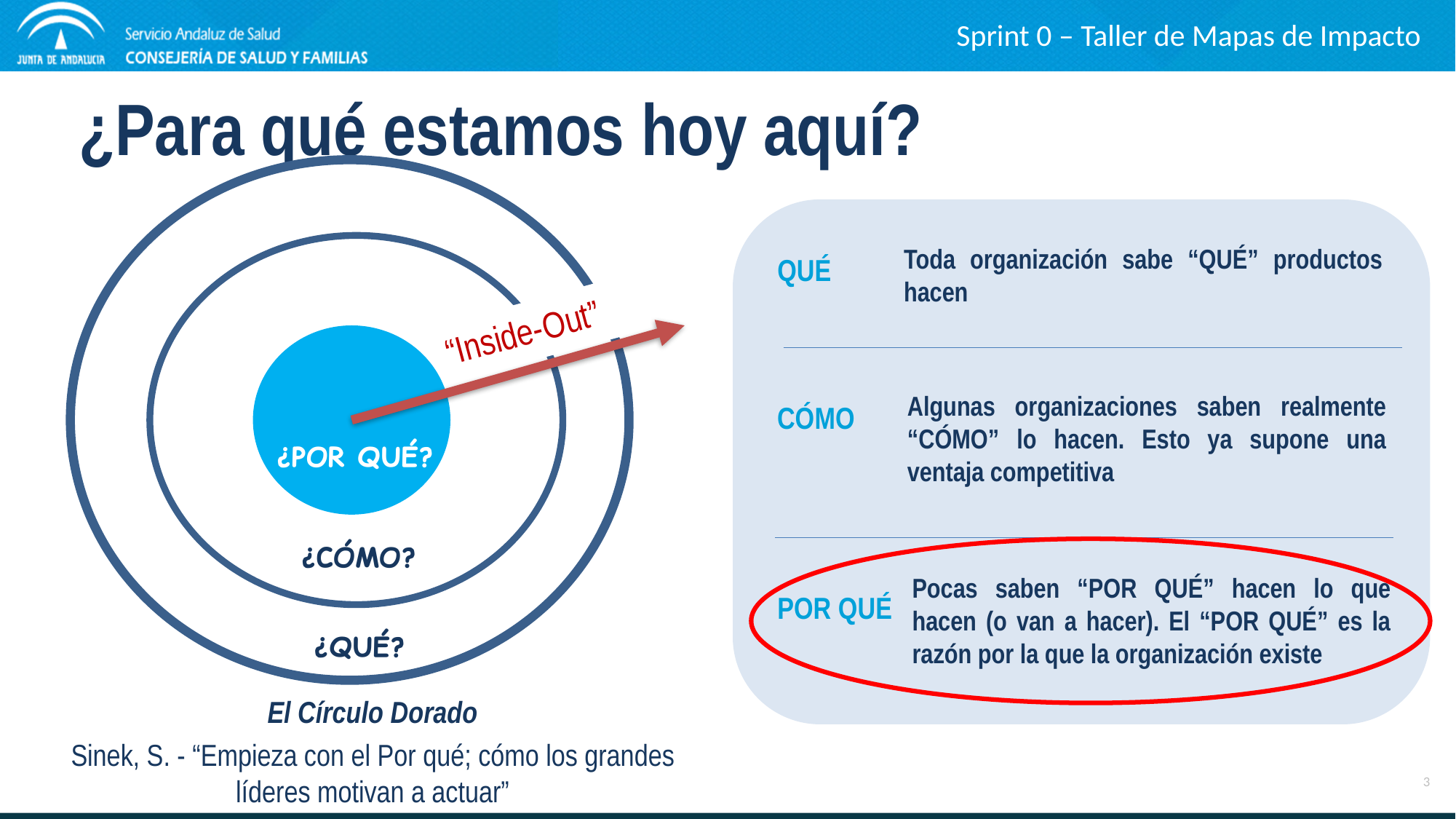

Sprint 0 – Taller de Mapas de Impacto
¿Para qué estamos hoy aquí?

QUÉ

Toda organización sabe “QUÉ” productos hacen
“Inside-Out”

CÓMO
Algunas organizaciones saben realmente “CÓMO” lo hacen. Esto ya supone una ventaja competitiva
¿POR QUÉ?
¿CÓMO?

POR QUÉ
Pocas saben “POR QUÉ” hacen lo que hacen (o van a hacer). El “POR QUÉ” es la razón por la que la organización existe
¿QUÉ?
El Círculo Dorado
Sinek, S. - “Empieza con el Por qué; cómo los grandes líderes motivan a actuar”
3